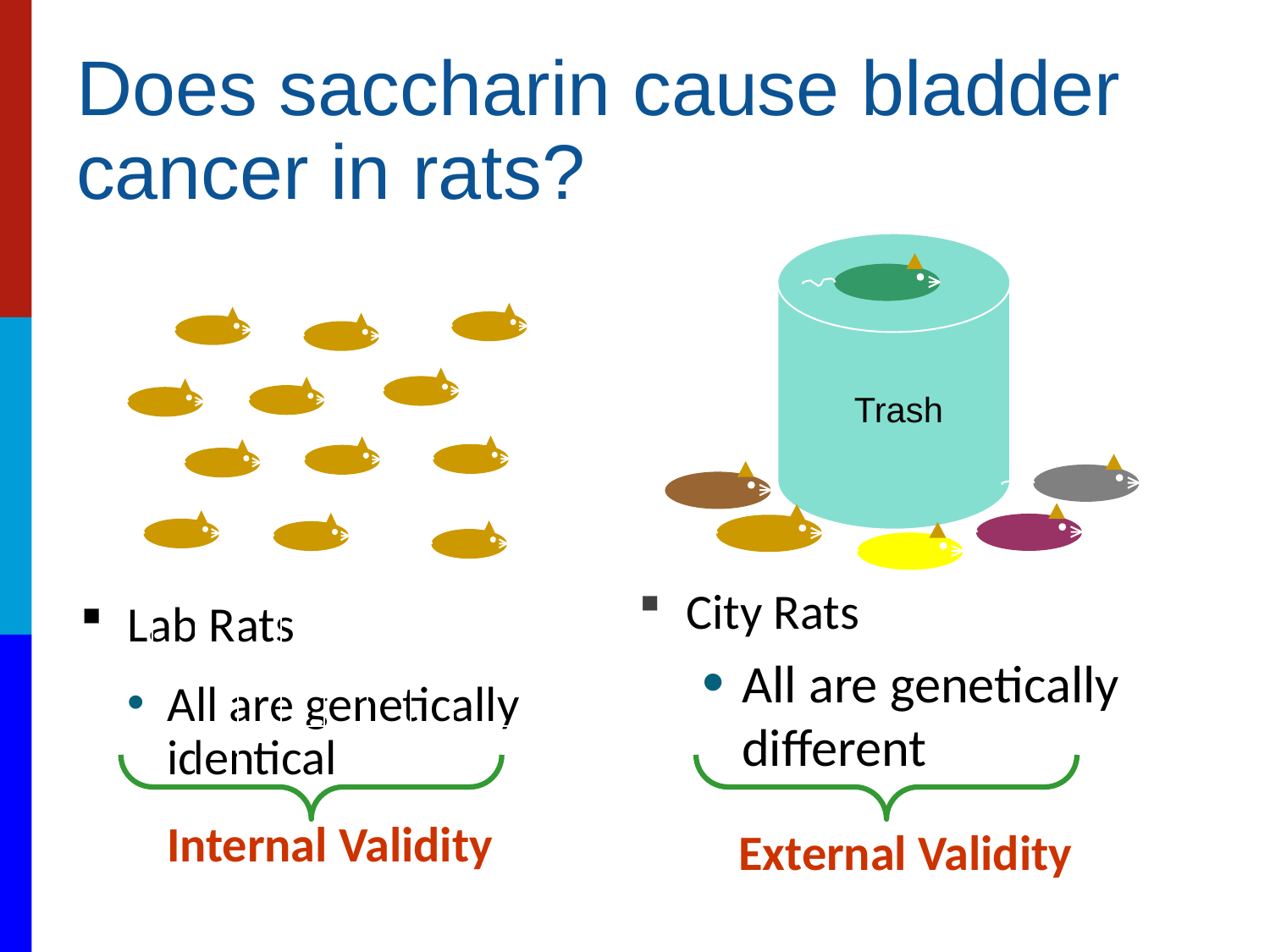

# Does saccharin cause bladder cancer in rats?

City Rats
All are genetically different

Trash

|  |  |  |  |  |  |  |  |  |  |
| --- | --- | --- | --- | --- | --- | --- | --- | --- | --- |
|  |  |  |  |  |  |  |  |  |  |
|  |  |  |  |  |  |  |  |  |  |
|  |  |  |  |  |  |  |  |  |  |
|  |  |  |  |  |  |  |  |  |  |
|  |  |  |  |  |  |  |  |  |  |
|  |  |  |  |  |  |  |  |  |  |
|  |  |  |  |  |  |  |  |  |  |
|  |  |  |  |  |  |  |  |  |  |
|  |  |  |  |  |  |  |  |  |  |

Lab Rats
All are genetically identical

Internal Validity
External Validity